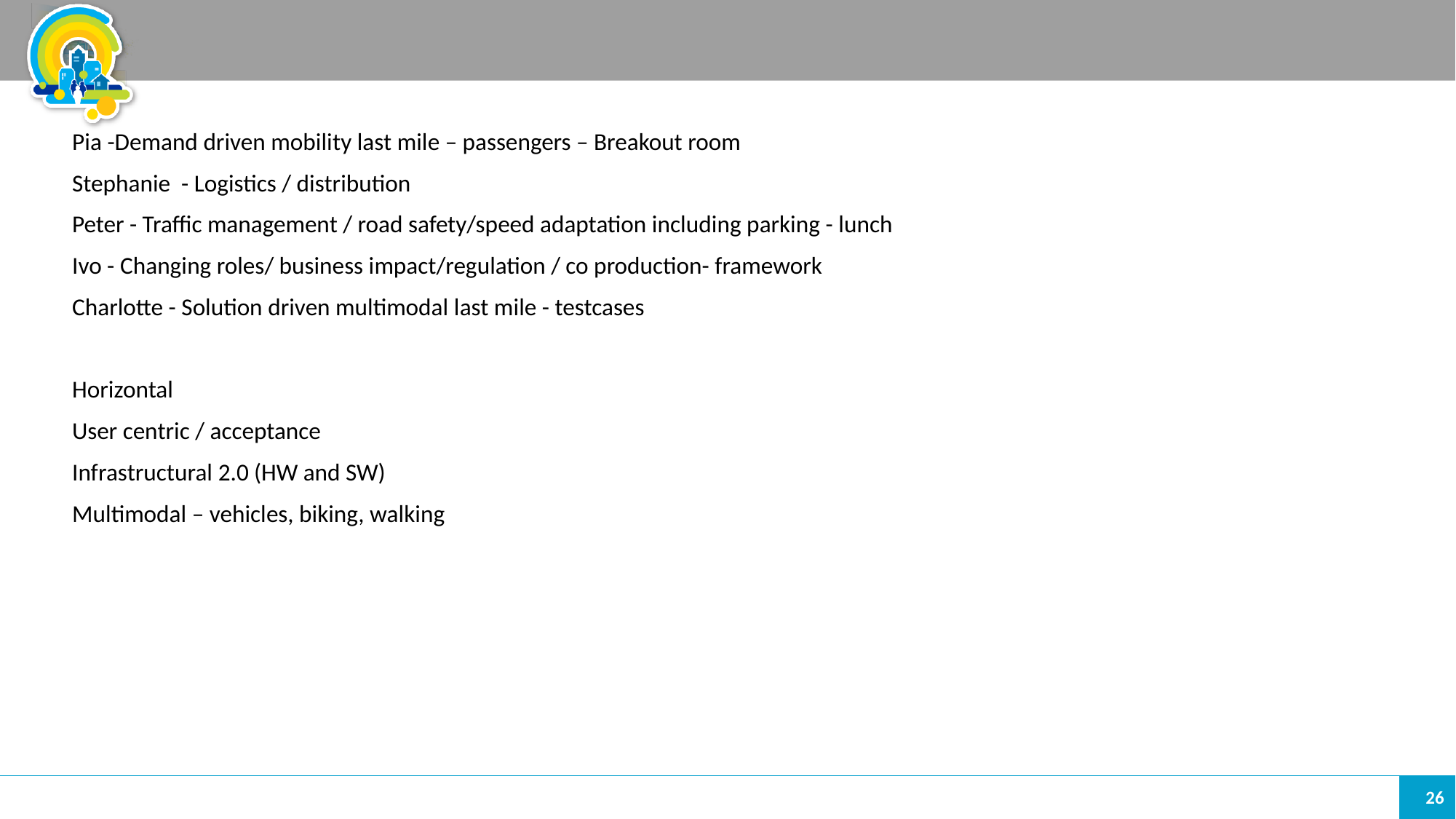

#
Pia -Demand driven mobility last mile – passengers – Breakout room
Stephanie  - Logistics / distribution
Peter - Traffic management / road safety/speed adaptation including parking - lunch
Ivo - Changing roles/ business impact/regulation / co production- framework
Charlotte - Solution driven multimodal last mile - testcases

Horizontal
User centric / acceptance
Infrastructural 2.0 (HW and SW)
Multimodal – vehicles, biking, walking

26